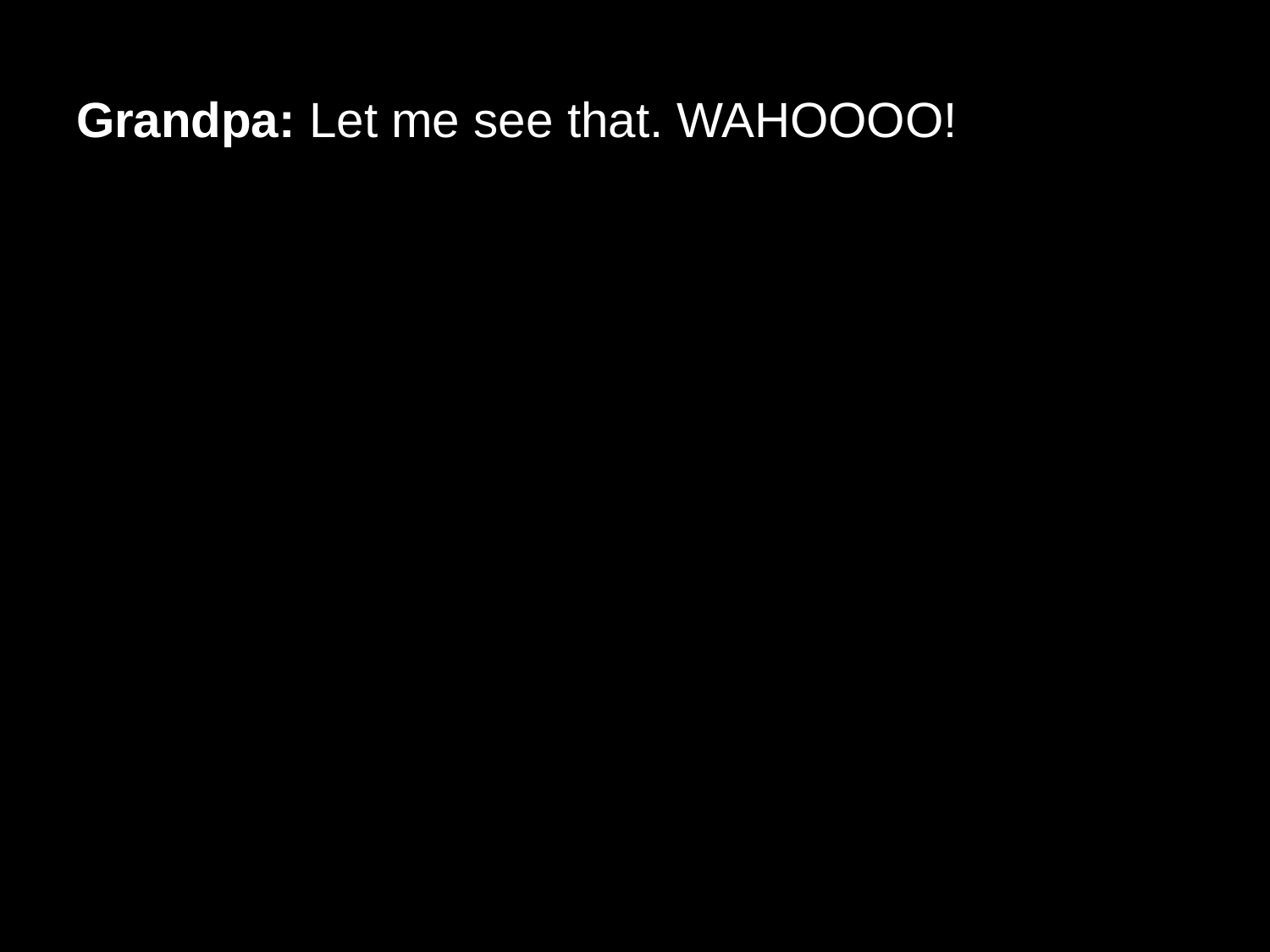

# Grandpa: Let me see that. WAHOOOO!